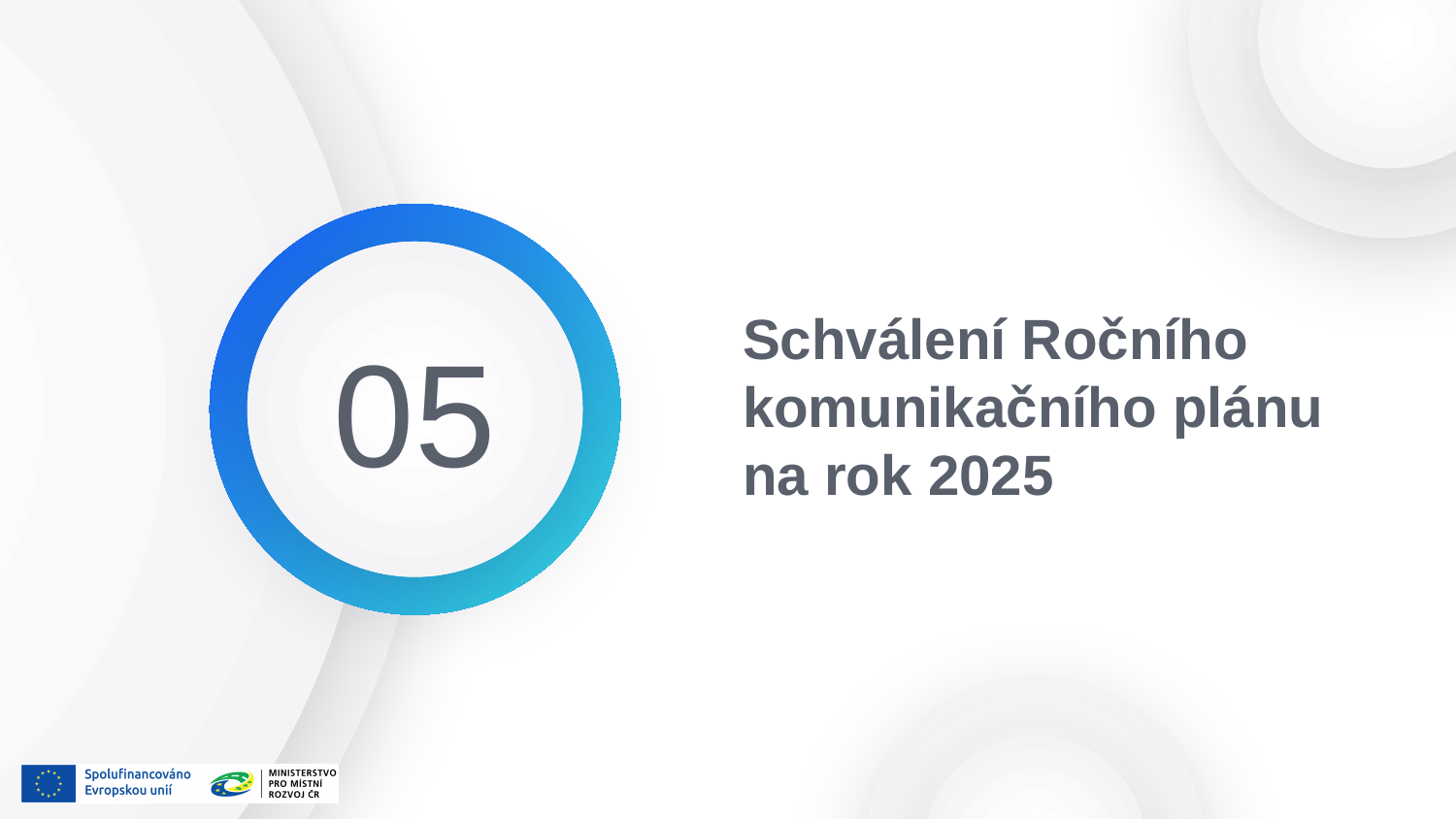

# Schválení Ročního komunikačního plánu na rok 2025
05